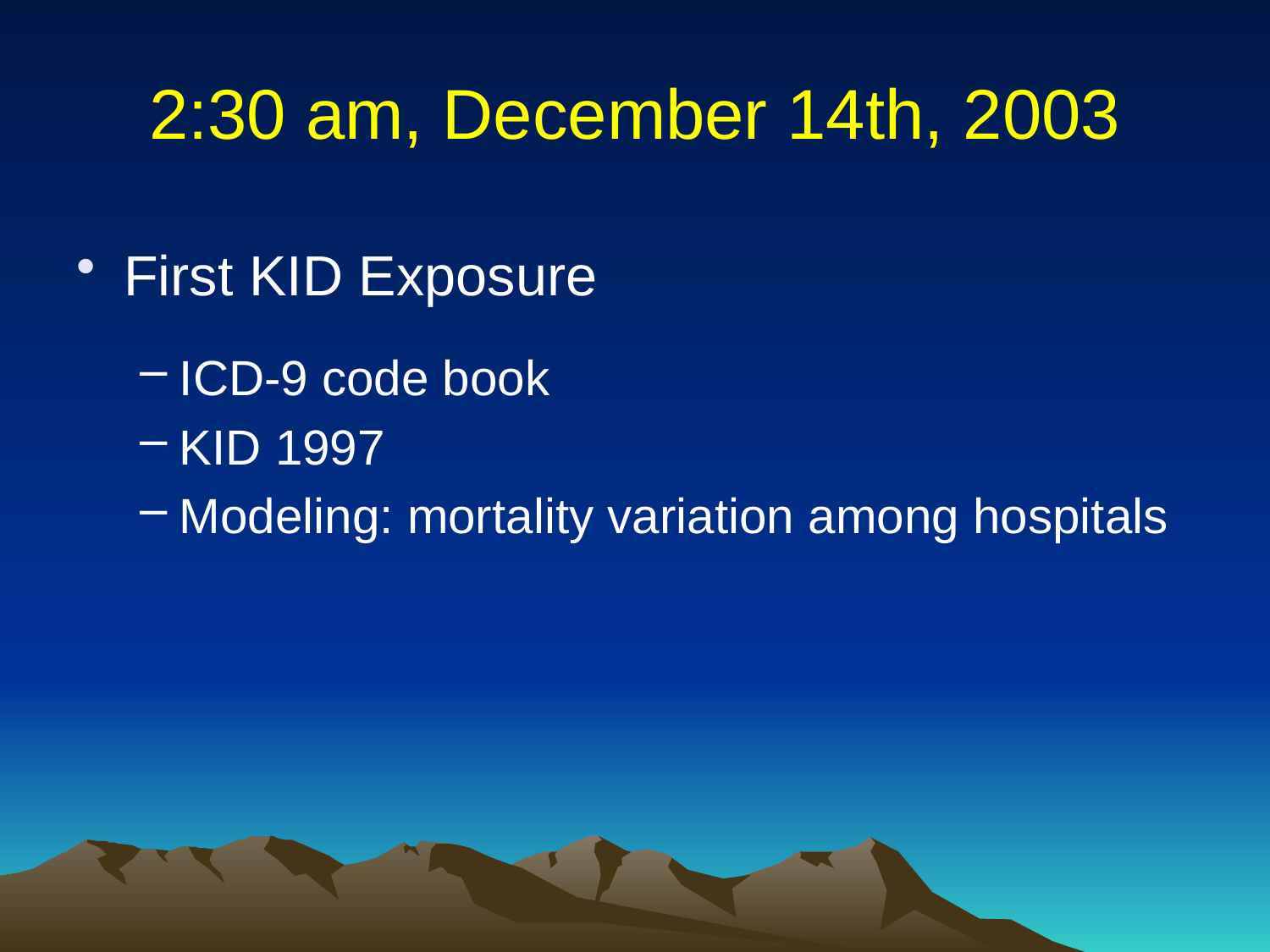

# 2:30 am, December 14th, 2003
First KID Exposure

ICD-9 code book
KID 1997
Modeling: mortality variation among hospitals